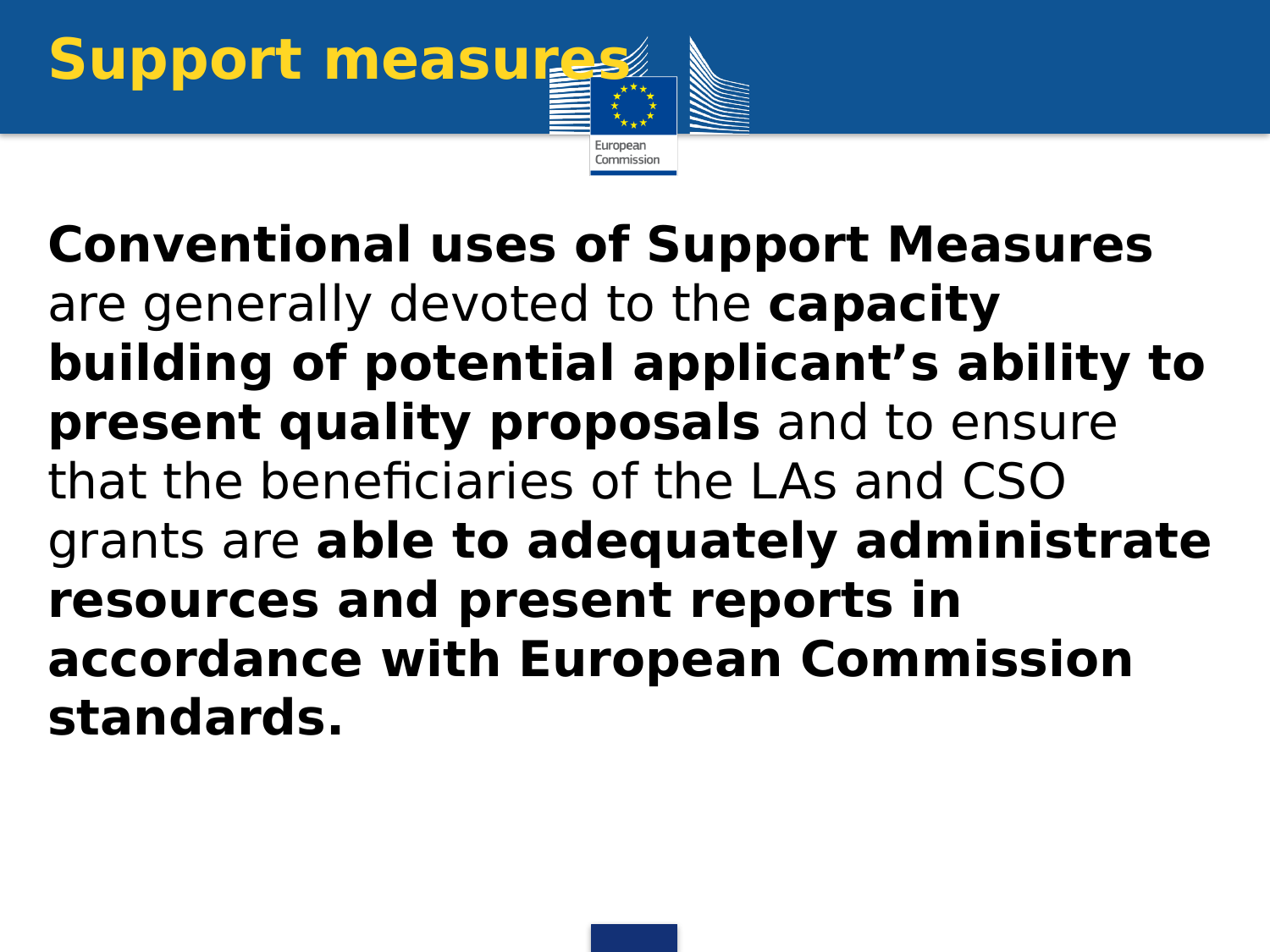

Support measures
Conventional uses of Support Measures are generally devoted to the capacity building of potential applicant’s ability to present quality proposals and to ensure that the beneficiaries of the LAs and CSO grants are able to adequately administrate resources and present reports in accordance with European Commission standards.